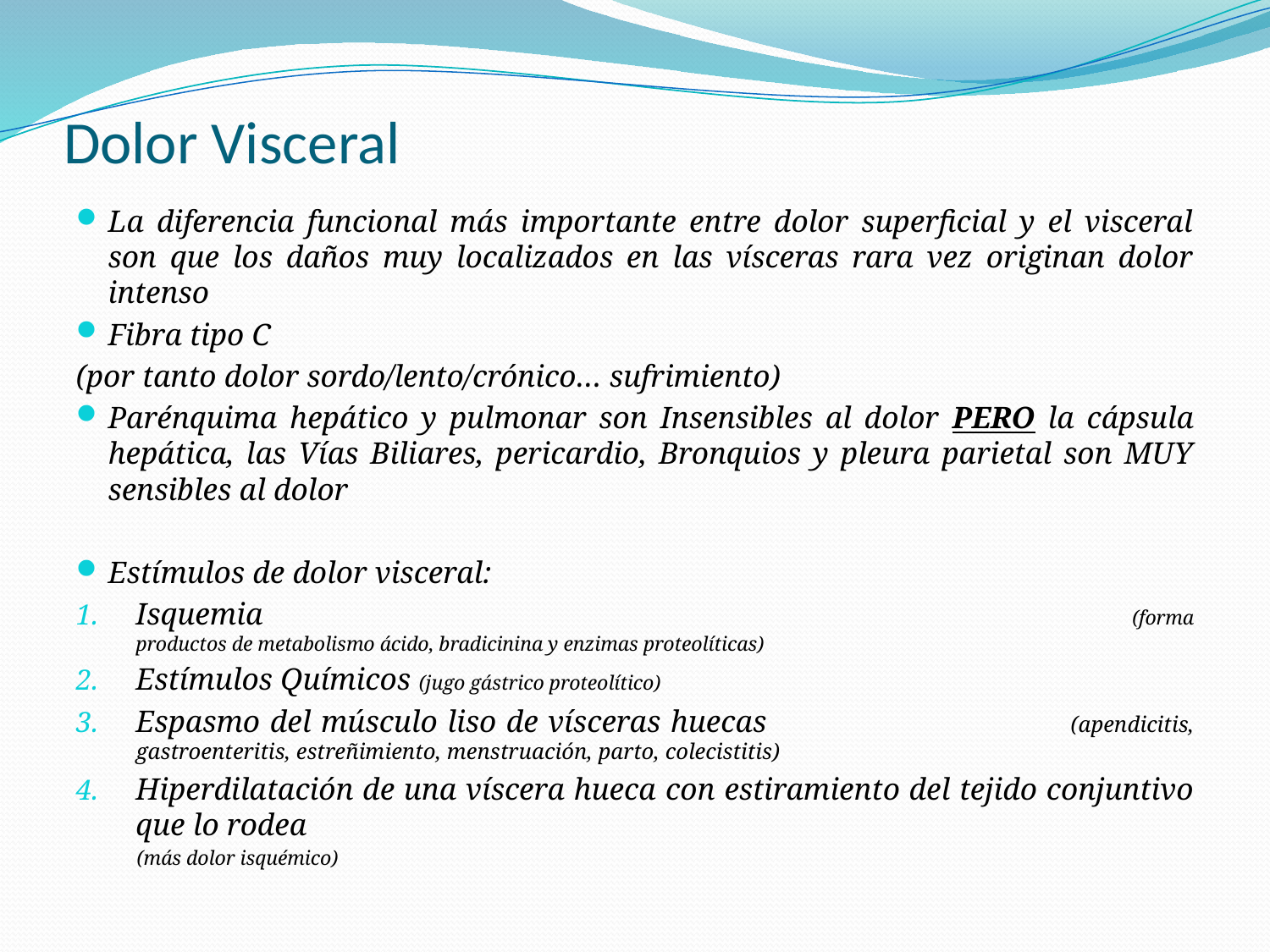

# Dolor Visceral
La diferencia funcional más importante entre dolor superficial y el visceral son que los daños muy localizados en las vísceras rara vez originan dolor intenso
Fibra tipo C
(por tanto dolor sordo/lento/crónico… sufrimiento)
Parénquima hepático y pulmonar son Insensibles al dolor PERO la cápsula hepática, las Vías Biliares, pericardio, Bronquios y pleura parietal son MUY sensibles al dolor

Estímulos de dolor visceral:
Isquemia                                                                                                        (forma productos de metabolismo ácido, bradicinina y enzimas proteolíticas)
Estímulos Químicos (jugo gástrico proteolítico)
Espasmo del músculo liso de vísceras huecas                               (apendicitis, gastroenteritis, estreñimiento, menstruación, parto, colecistitis)
Hiperdilatación de una víscera hueca con estiramiento del tejido conjuntivo que lo rodea
            (más dolor isquémico)